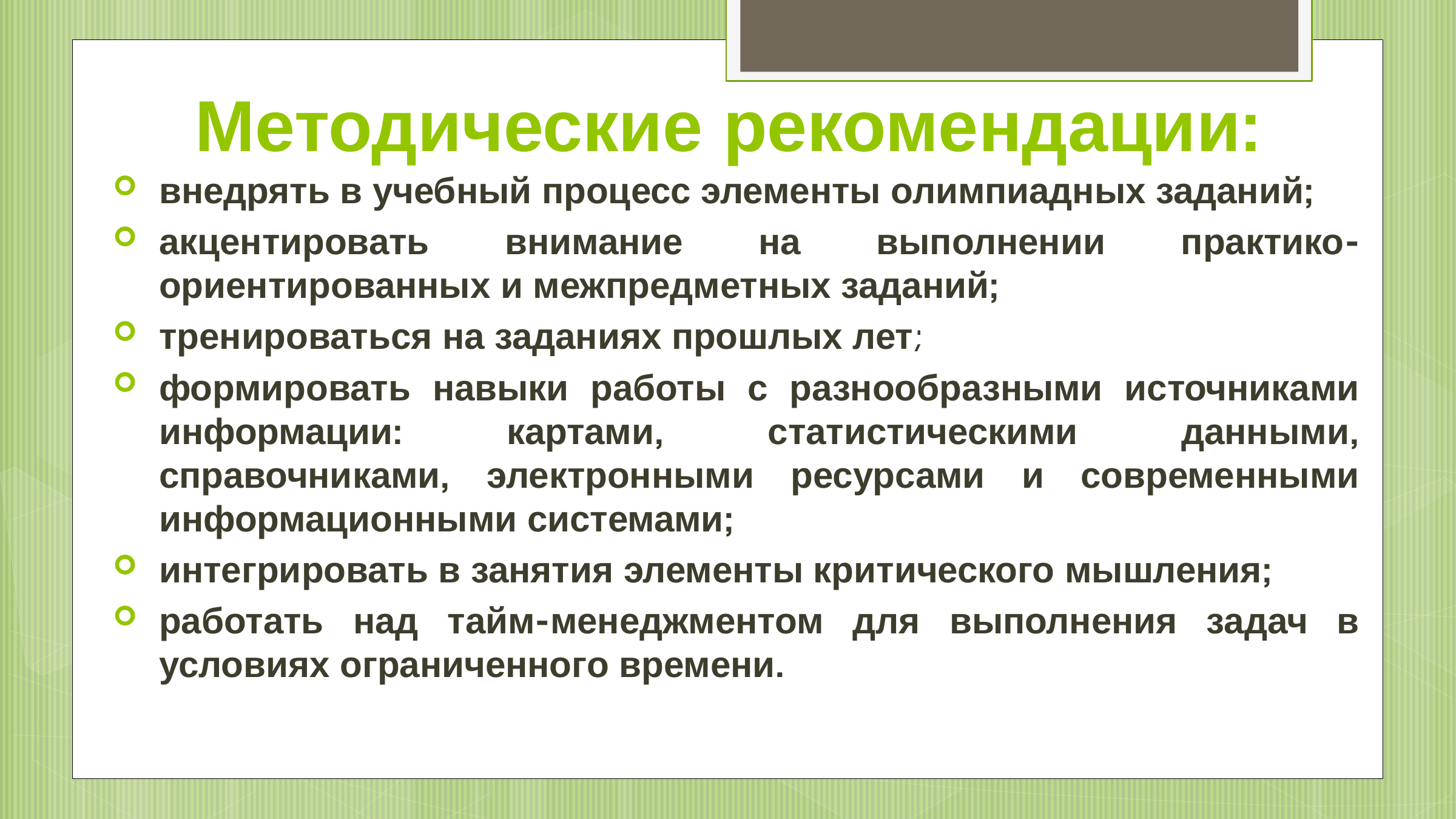

# Методические рекомендации:
внедрять в учебный процесс элементы олимпиадных заданий;
акцентировать внимание на выполнении практико-ориентированных и межпредметных заданий;
тренироваться на заданиях прошлых лет;
формировать навыки работы с разнообразными источниками информации: картами, статистическими данными, справочниками, электронными ресурсами и современными информационными системами;
интегрировать в занятия элементы критического мышления;
работать над тайм-менеджментом для выполнения задач в условиях ограниченного времени.